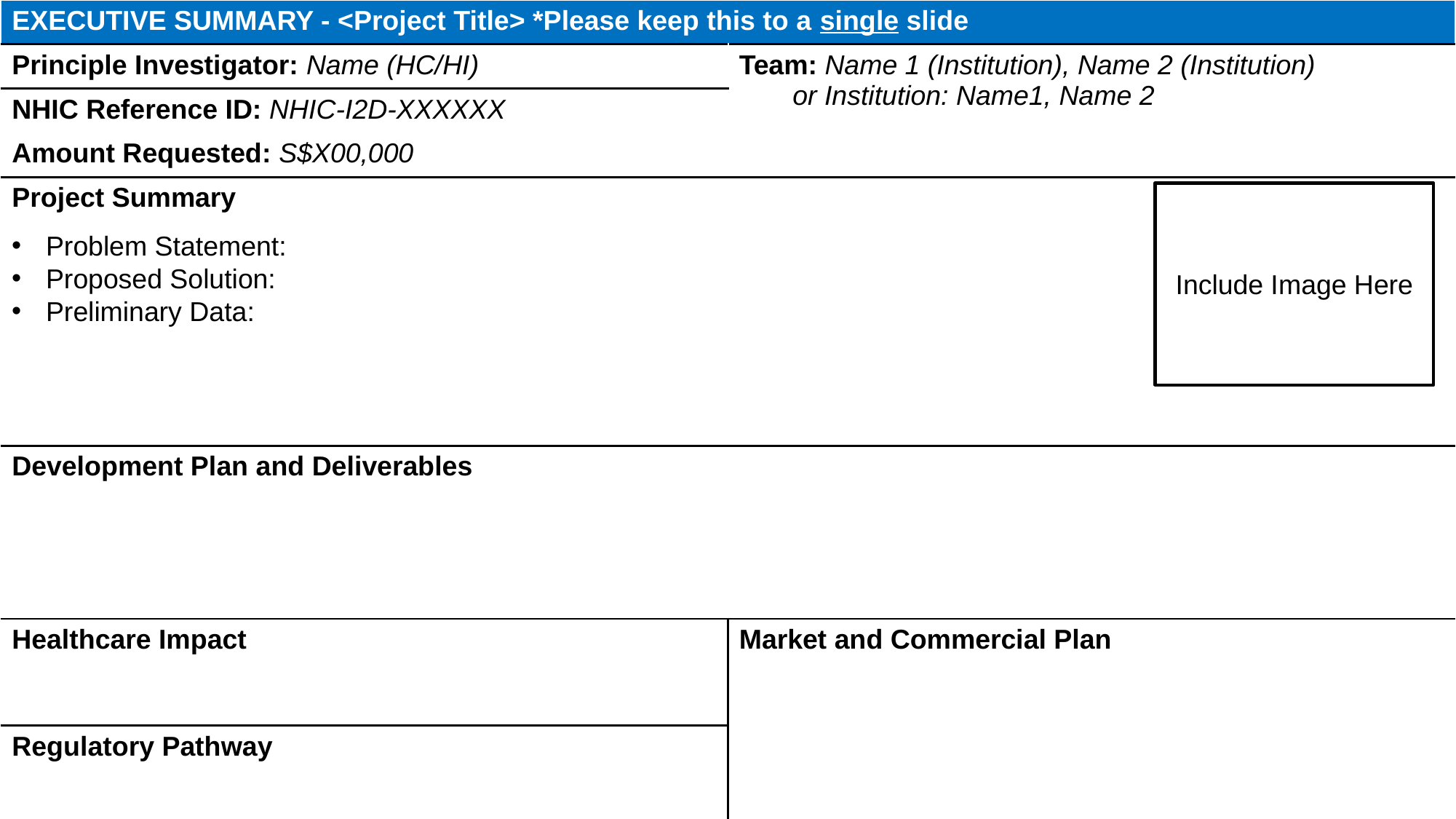

| EXECUTIVE SUMMARY - <Project Title> \*Please keep this to a single slide |  |
| --- | --- |
| Principle Investigator: Name (HC/HI) | Team: Name 1 (Institution), Name 2 (Institution) or Institution: Name1, Name 2 |
| NHIC Reference ID: NHIC-I2D-XXXXXX |  |
| Amount Requested: S$X00,000 |  |
| Project Summary |  |
| Development Plan and Deliverables |  |
| Healthcare Impact | Market and Commercial Plan |
| Regulatory Pathway |  |
Include Image Here
Problem Statement:
Proposed Solution:
Preliminary Data: